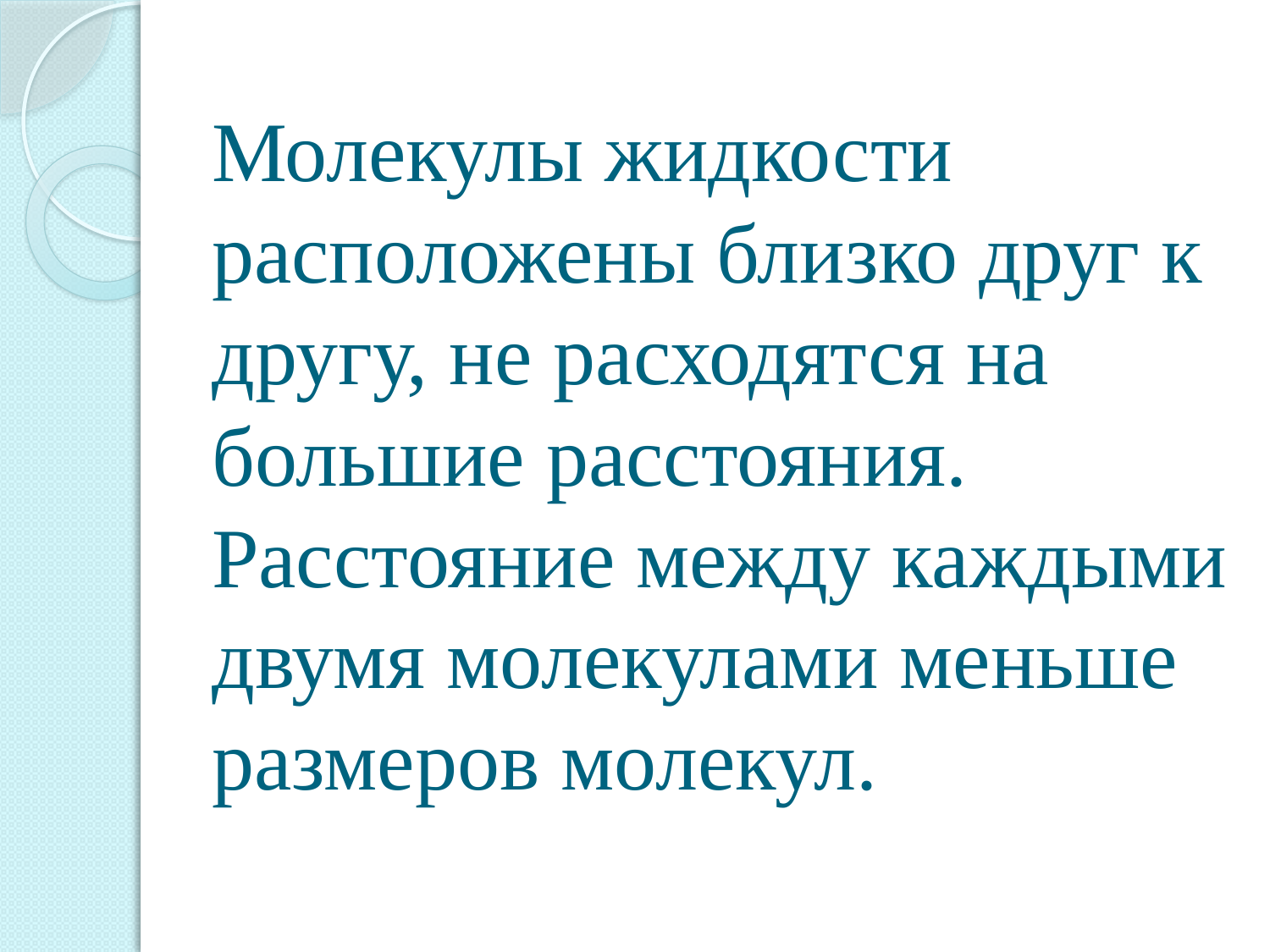

# Молекулы жидкости расположены близко друг к другу, не расходятся на большие расстояния. Расстояние между каждыми двумя молекулами меньше размеров молекул.